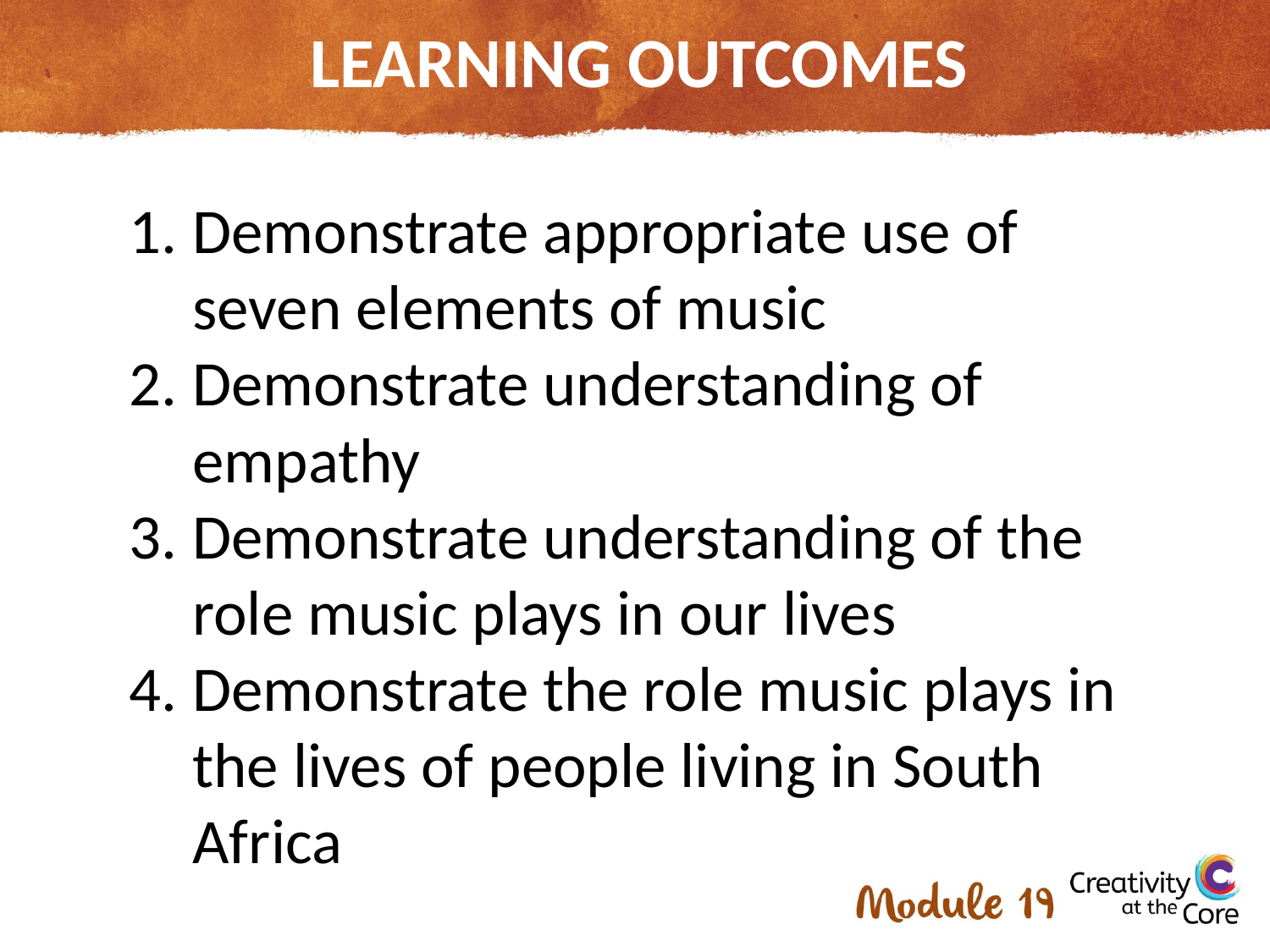

# LEARNING OUTCOMES

Demonstrate appropriate use of seven elements of music
Demonstrate understanding of empathy
Demonstrate understanding of the role music plays in our lives
Demonstrate the role music plays in the lives of people living in South Africa